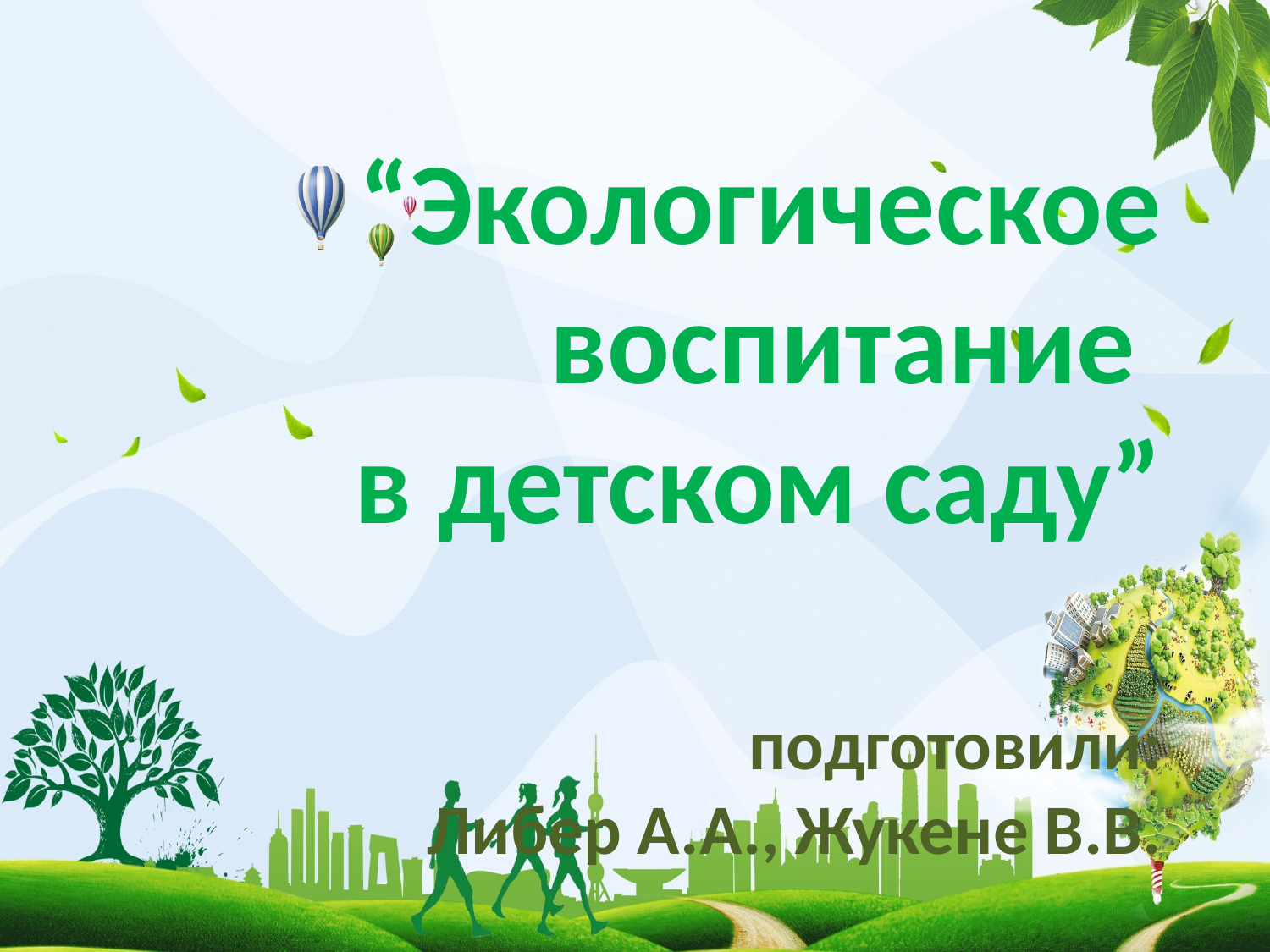

# “Экологическое воспитание в детском саду” подготовили: Либер А.А., Жукене В.В.